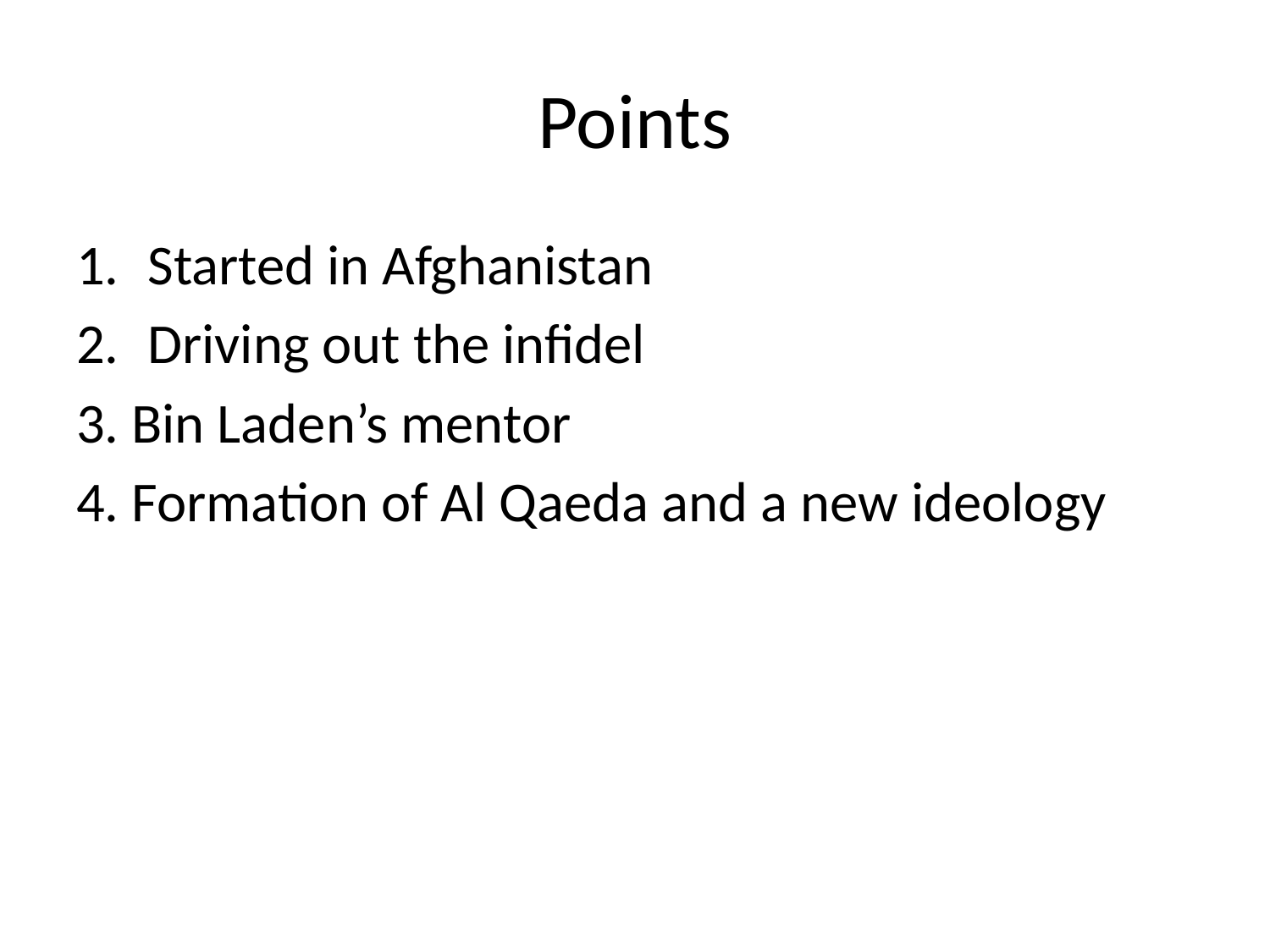

# Points
Started in Afghanistan
Driving out the infidel
3. Bin Laden’s mentor
4. Formation of Al Qaeda and a new ideology